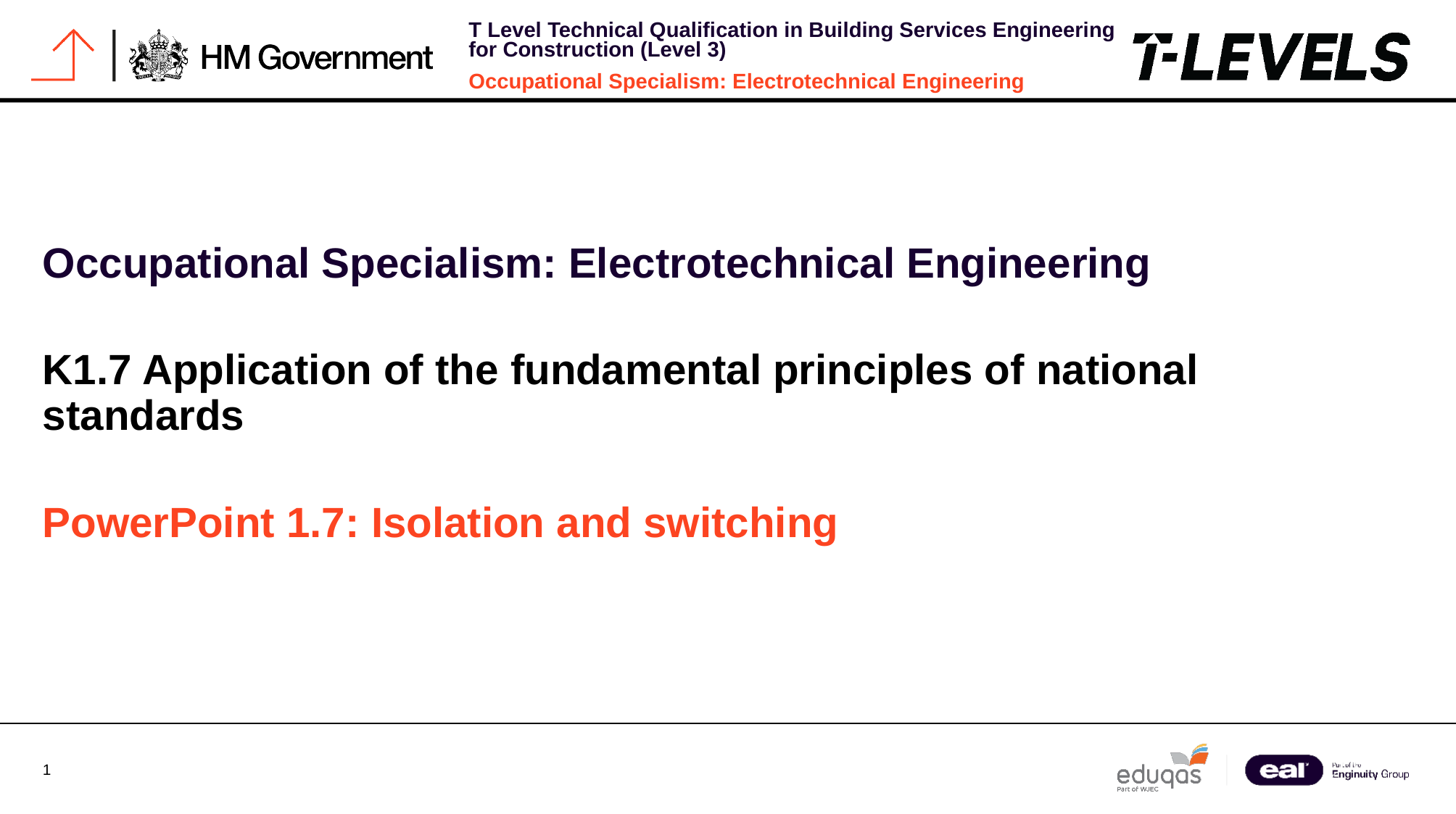

Occupational Specialism: Electrotechnical Engineering

K1.7 Application of the fundamental principles of national standards

PowerPoint 1.7: Isolation and switching